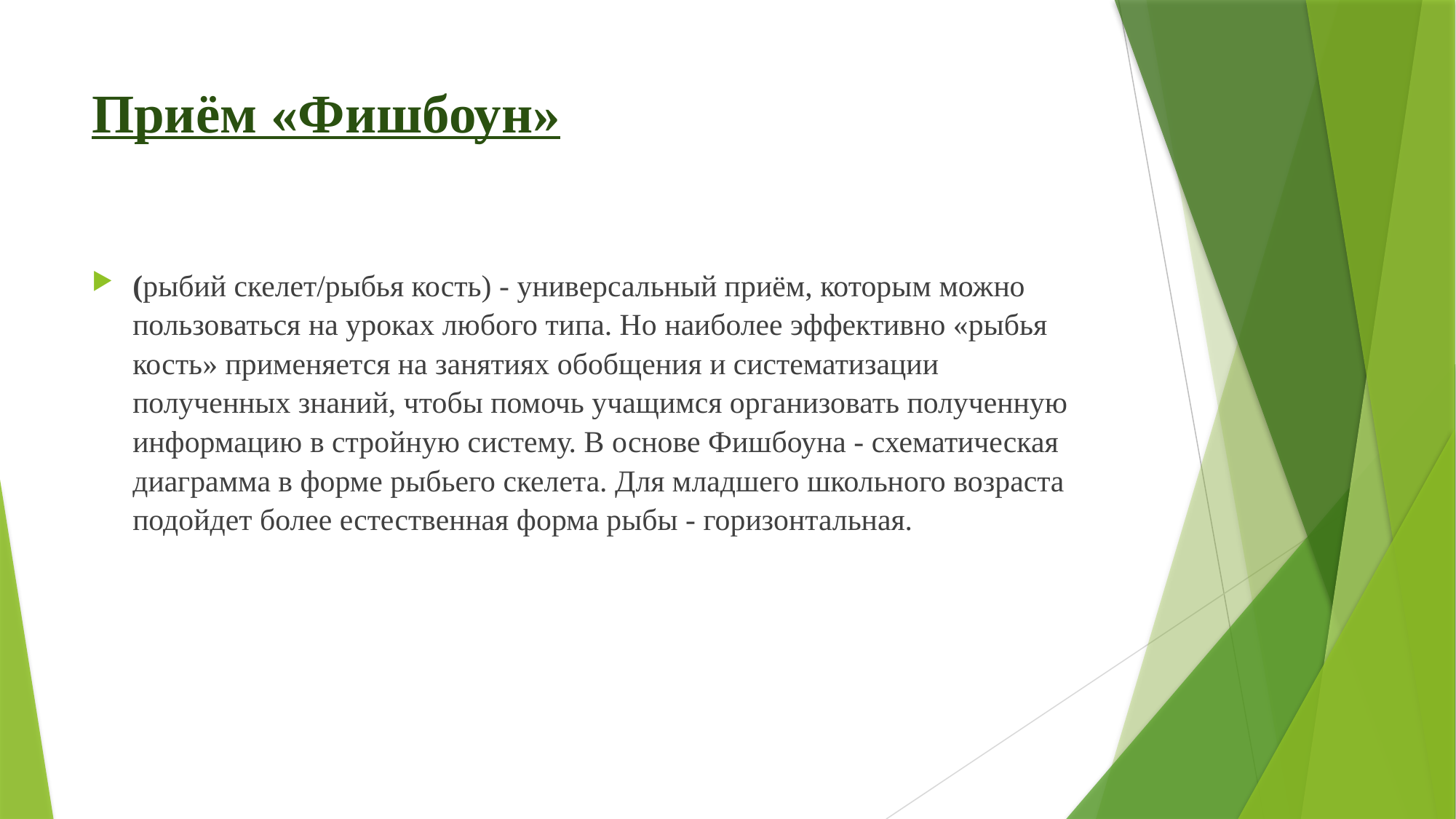

# Приём «Фишбоун»
(рыбий скелет/рыбья кость) - универсальный приём, которым можно пользоваться на уроках любого типа. Но наиболее эффективно «рыбья кость» применяется на занятиях обобщения и систематизации полученных знаний, чтобы помочь учащимся организовать полученную информацию в стройную систему. В основе Фишбоуна - схематическая диаграмма в форме рыбьего скелета. Для младшего школьного возраста подойдет более естественная форма рыбы - горизонтальная.